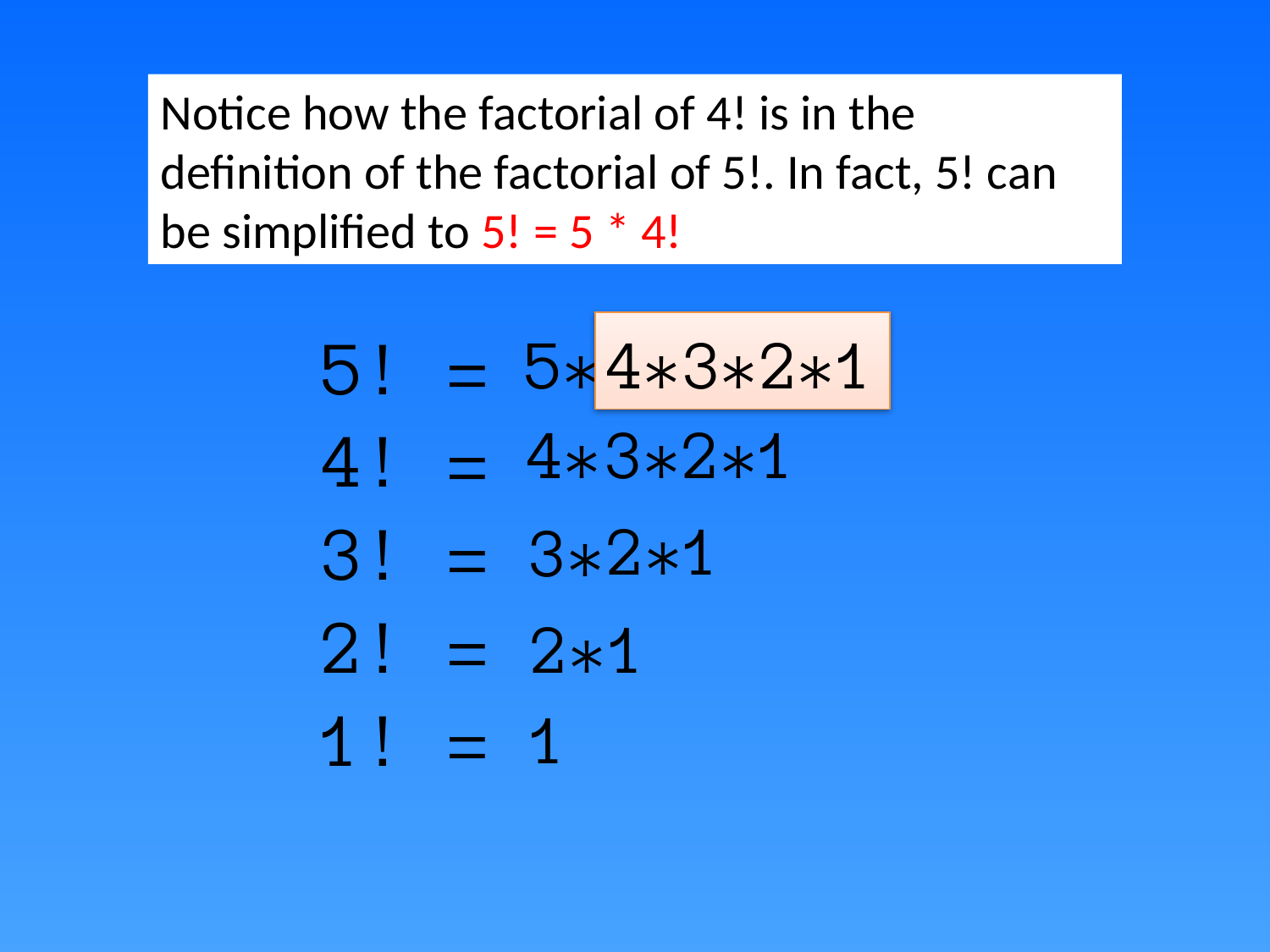

Notice how the factorial of 4! is in the definition of the factorial of 5!. In fact, 5! can be simplified to 5! = 5 * 4!
5! =
4! =
3! =
2! =
1! =
5*
4*3*2*1
4*
3*2*1
2*1
3*
2*
1
1